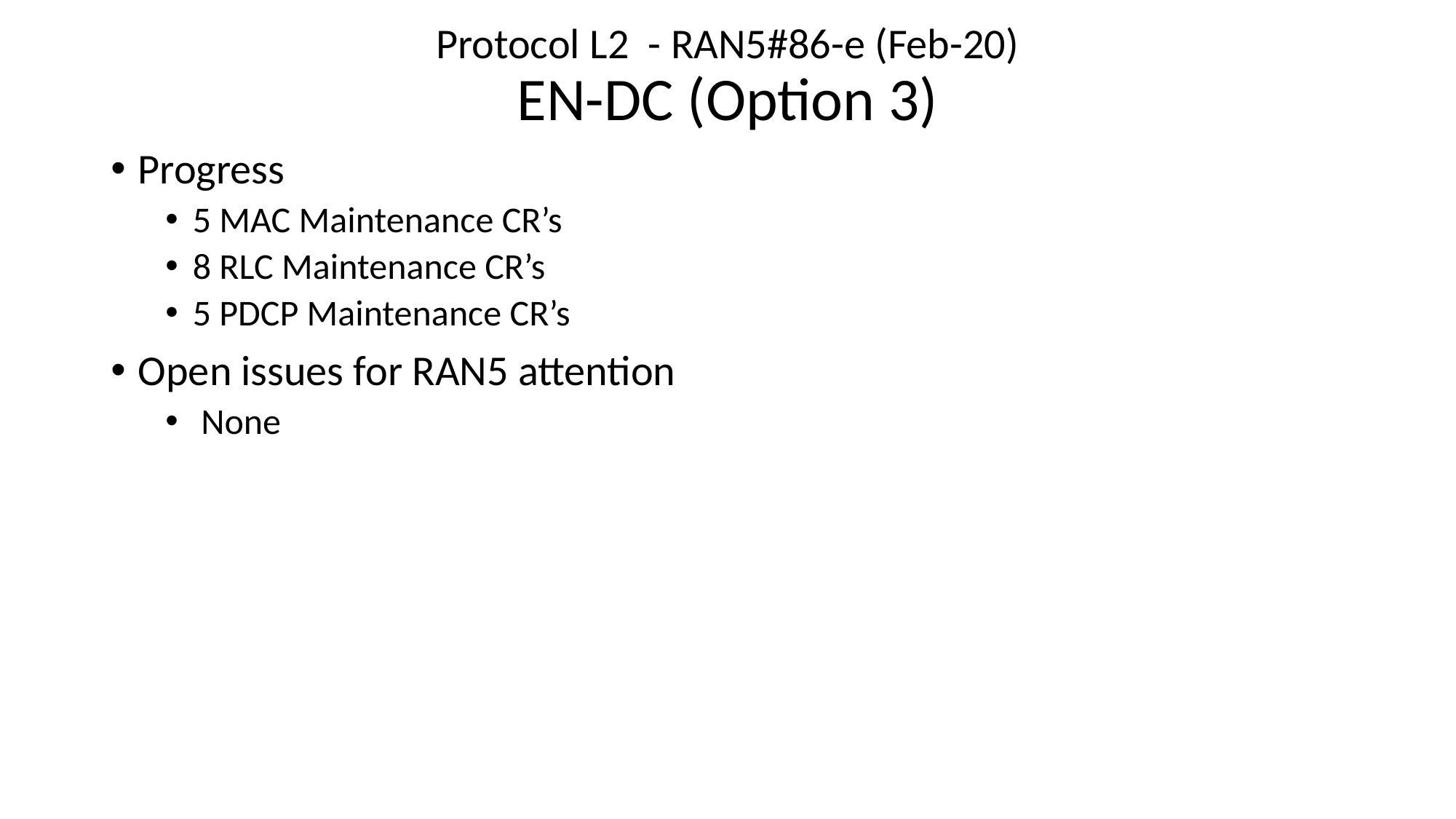

# Protocol L2  - RAN5#86-e (Feb-20) EN-DC (Option 3)
Progress
5 MAC Maintenance CR’s
8 RLC Maintenance CR’s
5 PDCP Maintenance CR’s
Open issues for RAN5 attention
 None